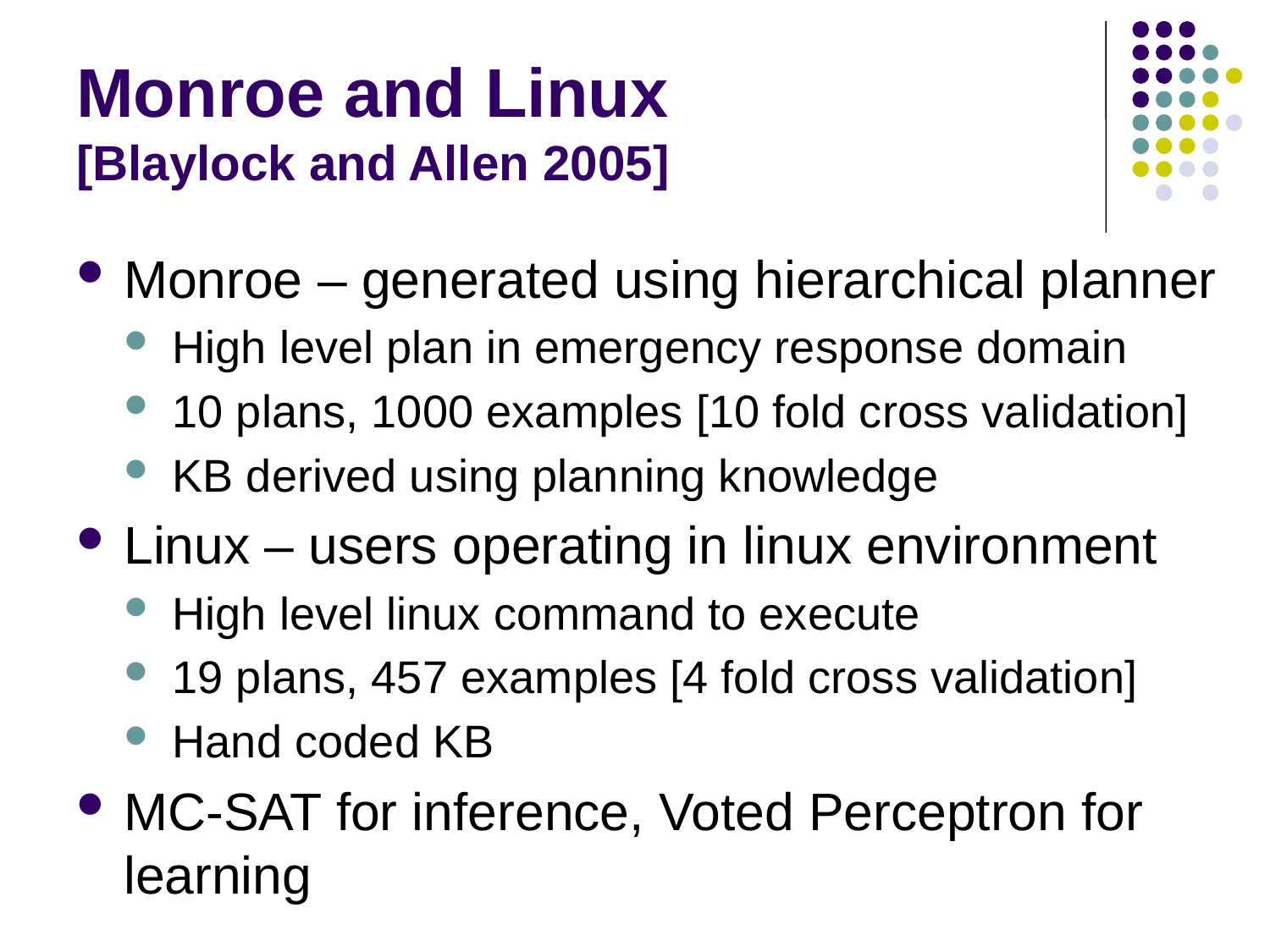

# Monroe and Linux [Blaylock and Allen 2005]
Monroe – generated using hierarchical planner
High level plan in emergency response domain
10 plans, 1000 examples [10 fold cross validation]
KB derived using planning knowledge
Linux – users operating in linux environment
High level linux command to execute
19 plans, 457 examples [4 fold cross validation]
Hand coded KB
MC-SAT for inference, Voted Perceptron for learning